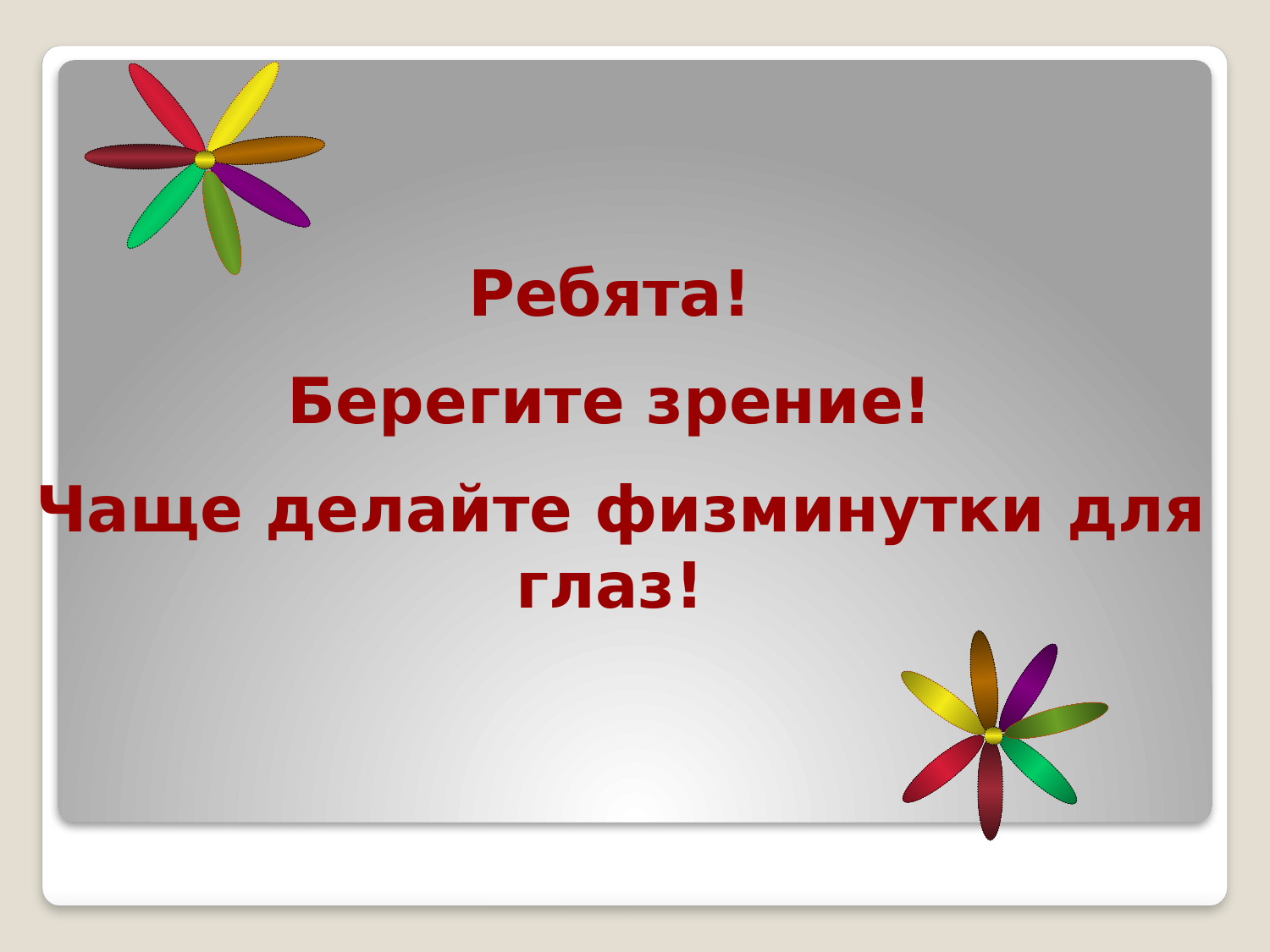

Ребята!
Берегите зрение!
 Чаще делайте физминутки для глаз!